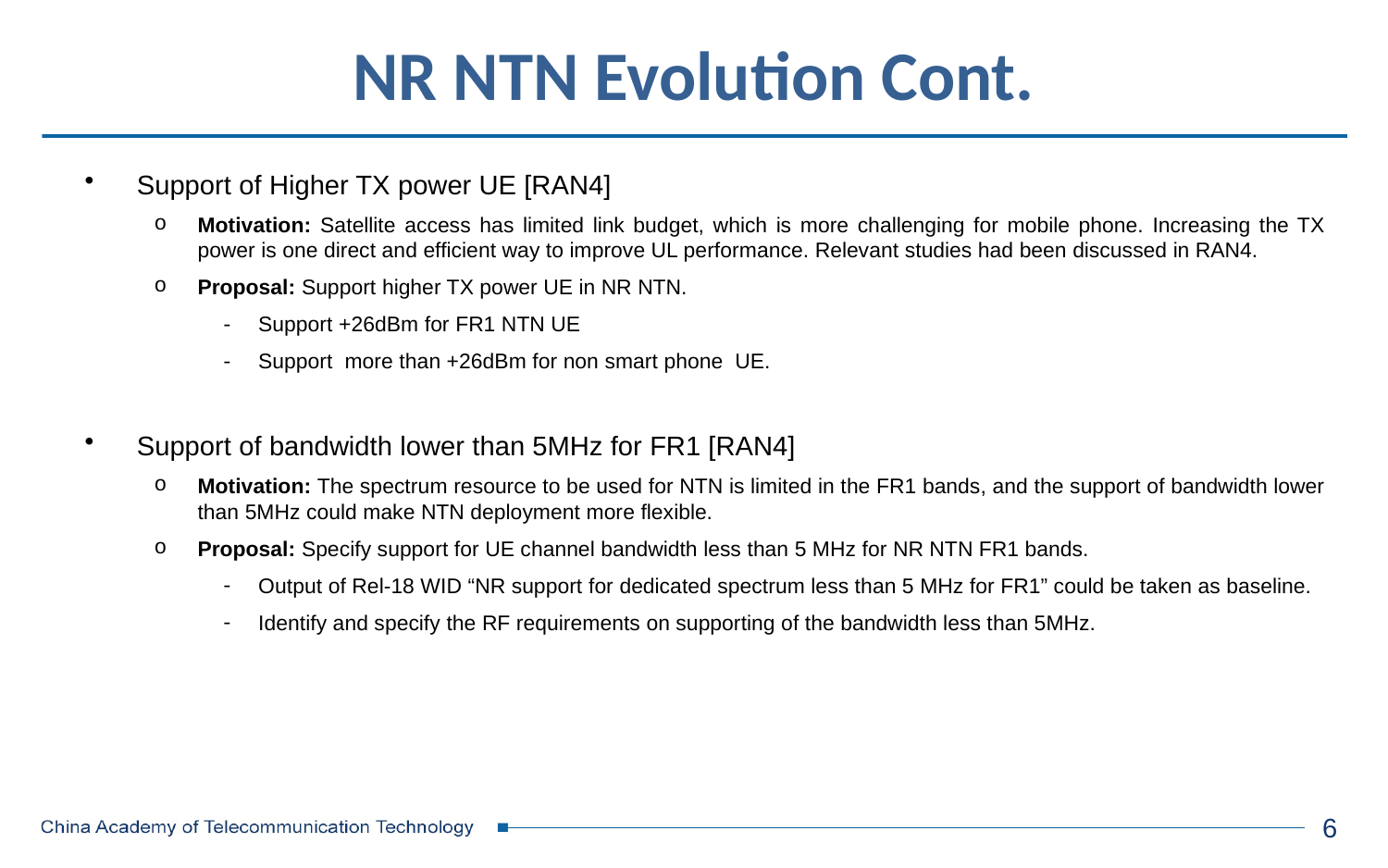

# NR NTN Evolution Cont.
Support of Higher TX power UE [RAN4]
Motivation: Satellite access has limited link budget, which is more challenging for mobile phone. Increasing the TX power is one direct and efficient way to improve UL performance. Relevant studies had been discussed in RAN4.
Proposal: Support higher TX power UE in NR NTN.
Support +26dBm for FR1 NTN UE
Support  more than +26dBm for non smart phone  UE.

Support of bandwidth lower than 5MHz for FR1 [RAN4]
Motivation: The spectrum resource to be used for NTN is limited in the FR1 bands, and the support of bandwidth lower than 5MHz could make NTN deployment more flexible.
Proposal: Specify support for UE channel bandwidth less than 5 MHz for NR NTN FR1 bands.
Output of Rel-18 WID “NR support for dedicated spectrum less than 5 MHz for FR1” could be taken as baseline.
Identify and specify the RF requirements on supporting of the bandwidth less than 5MHz.

6